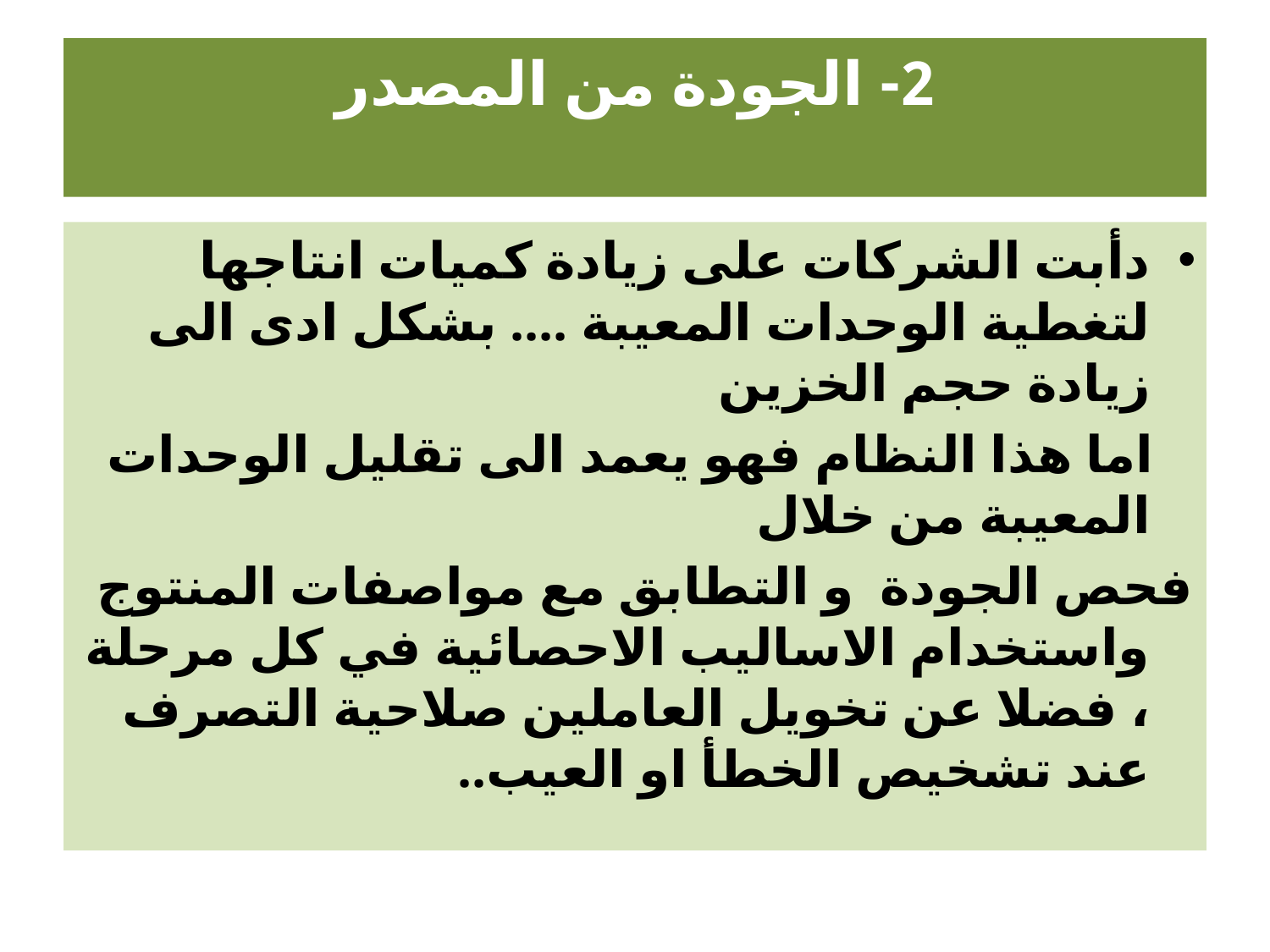

# 2- الجودة من المصدر
دأبت الشركات على زيادة كميات انتاجها لتغطية الوحدات المعيبة .... بشكل ادى الى زيادة حجم الخزين
   اما هذا النظام فهو يعمد الى تقليل الوحدات المعيبة من خلال
فحص الجودة  و التطابق مع مواصفات المنتوج واستخدام الاساليب الاحصائية في كل مرحلة ، فضلا عن تخويل العاملين صلاحية التصرف عند تشخيص الخطأ او العيب..